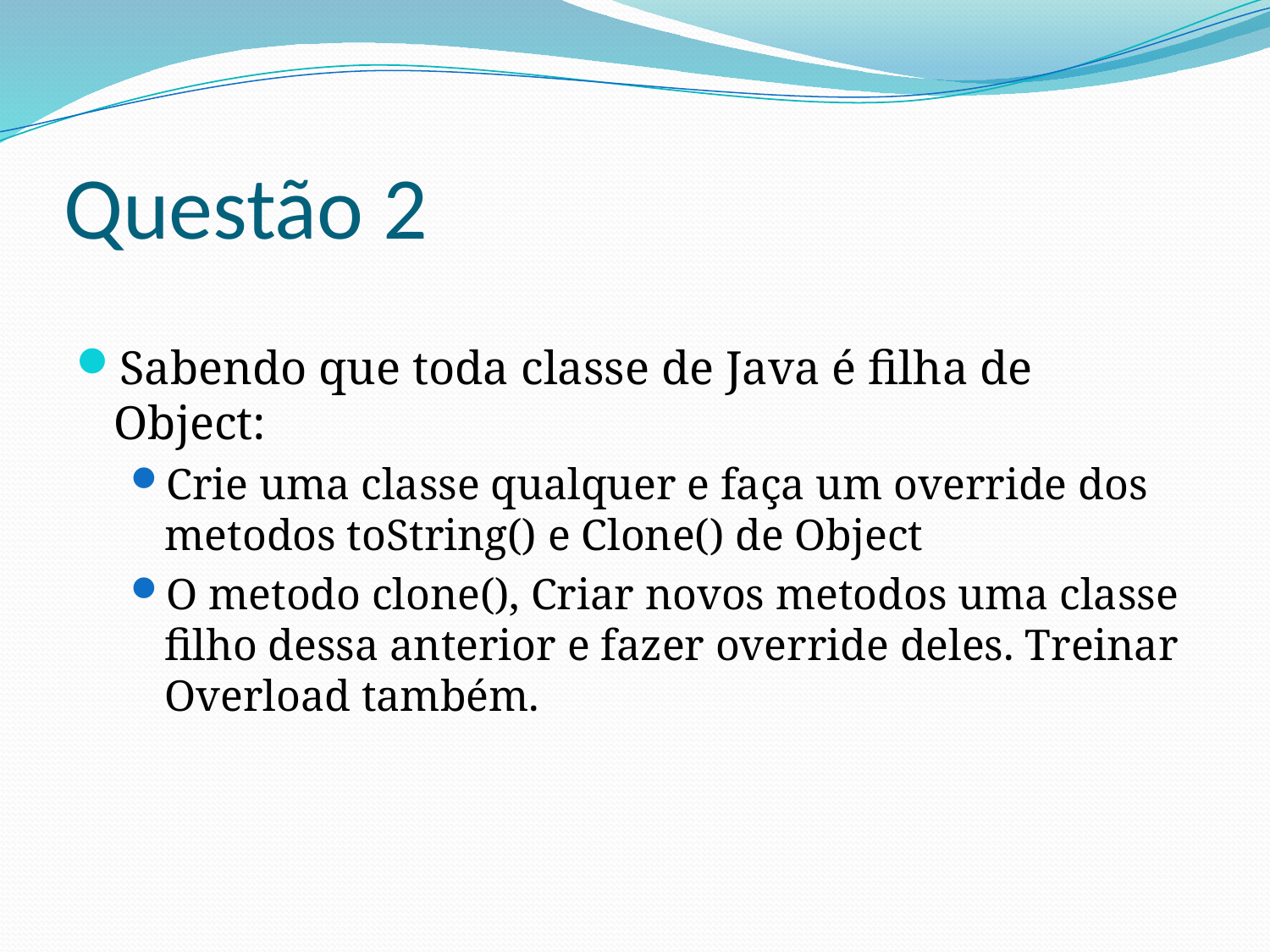

# Questão 2

Sabendo que toda classe de Java é filha de Object:
Crie uma classe qualquer e faça um override dos metodos toString() e Clone() de Object
O metodo clone(), Criar novos metodos uma classe filho dessa anterior e fazer override deles. Treinar Overload também.